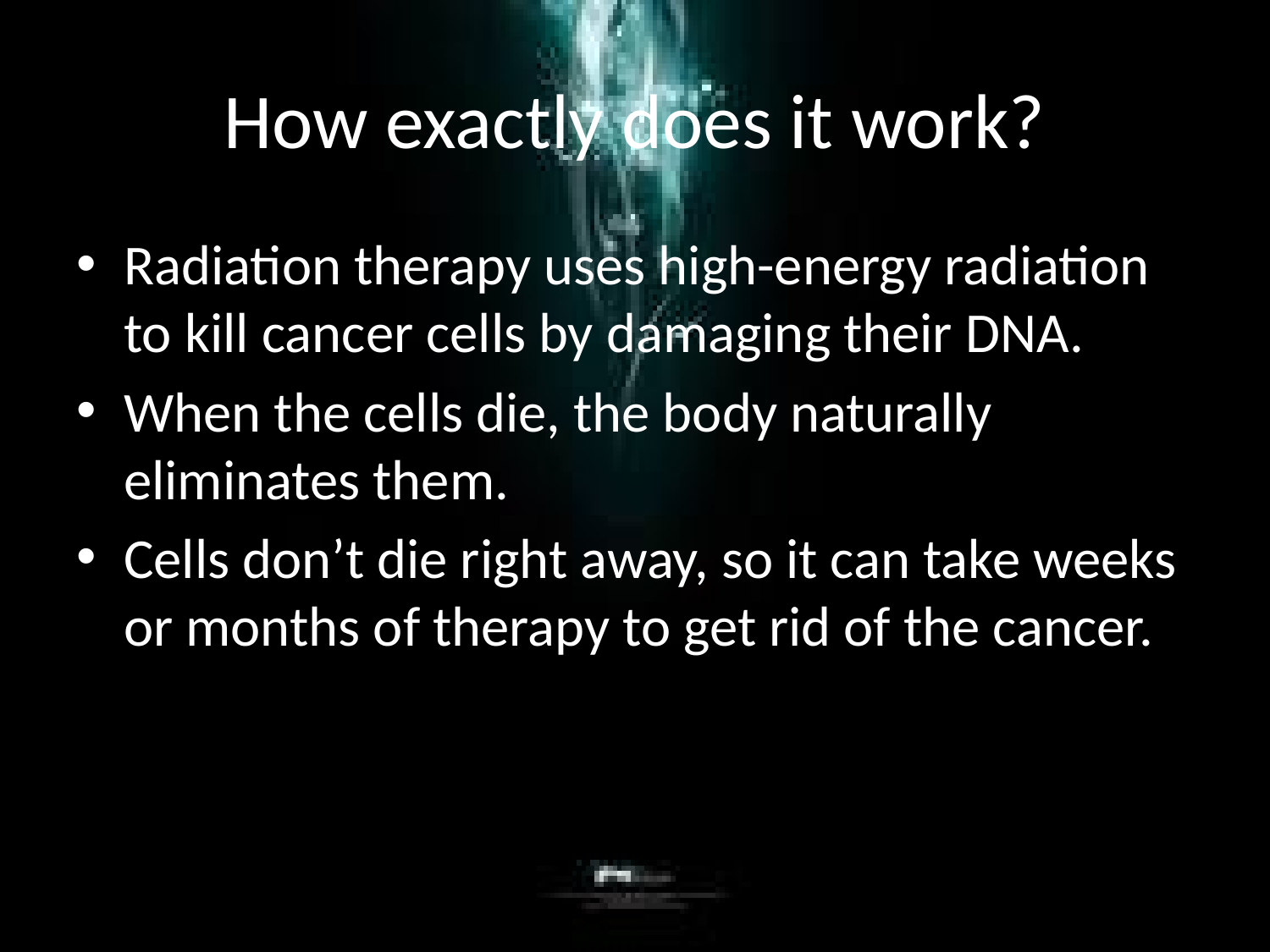

# How exactly does it work?
Radiation therapy uses high-energy radiation to kill cancer cells by damaging their DNA.
When the cells die, the body naturally eliminates them.
Cells don’t die right away, so it can take weeks or months of therapy to get rid of the cancer.